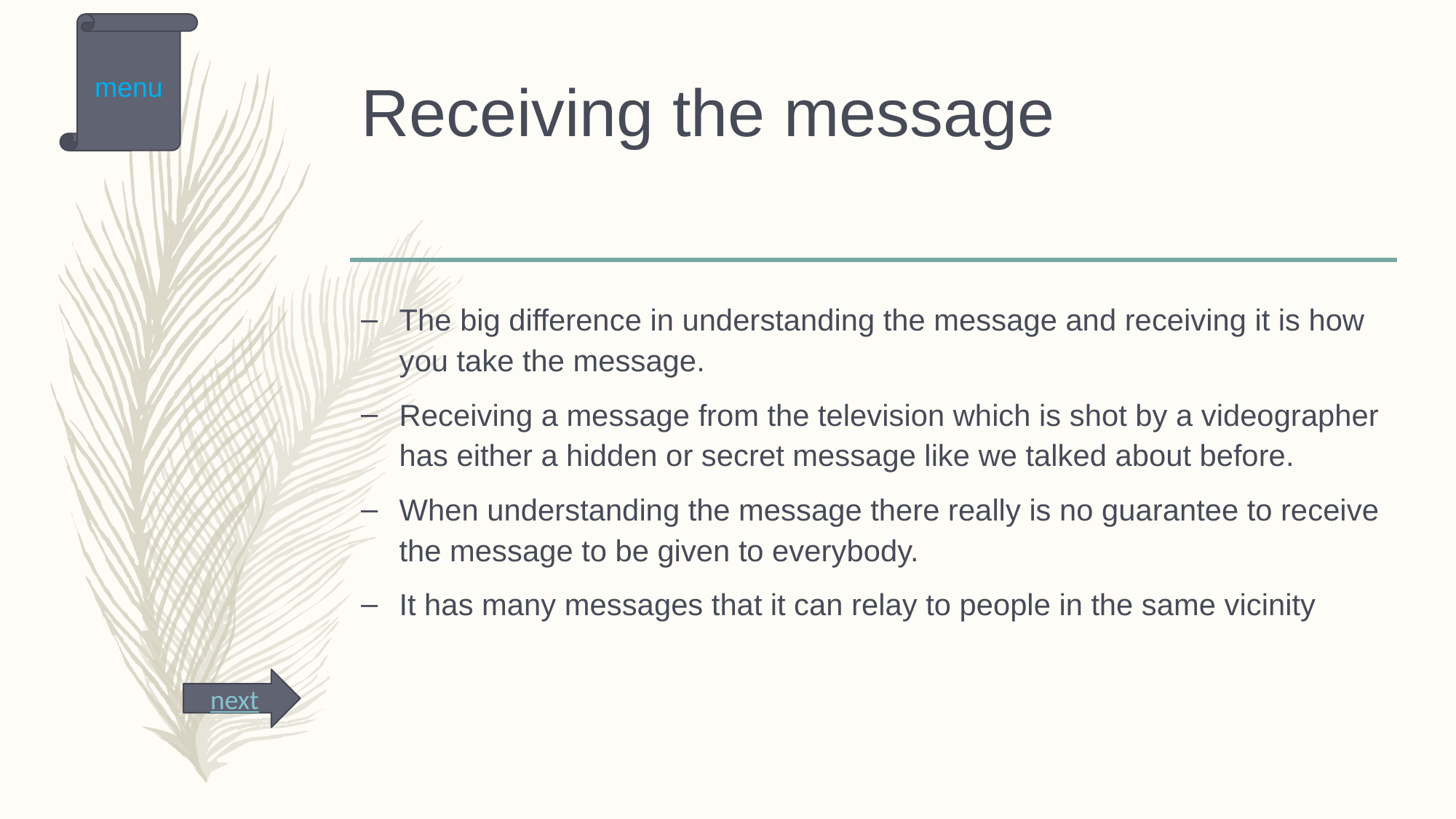

menu
# Receiving the message
The big difference in understanding the message and receiving it is how you take the message.
Receiving a message from the television which is shot by a videographer has either a hidden or secret message like we talked about before.
When understanding the message there really is no guarantee to receive the message to be given to everybody.
It has many messages that it can relay to people in the same vicinity

next